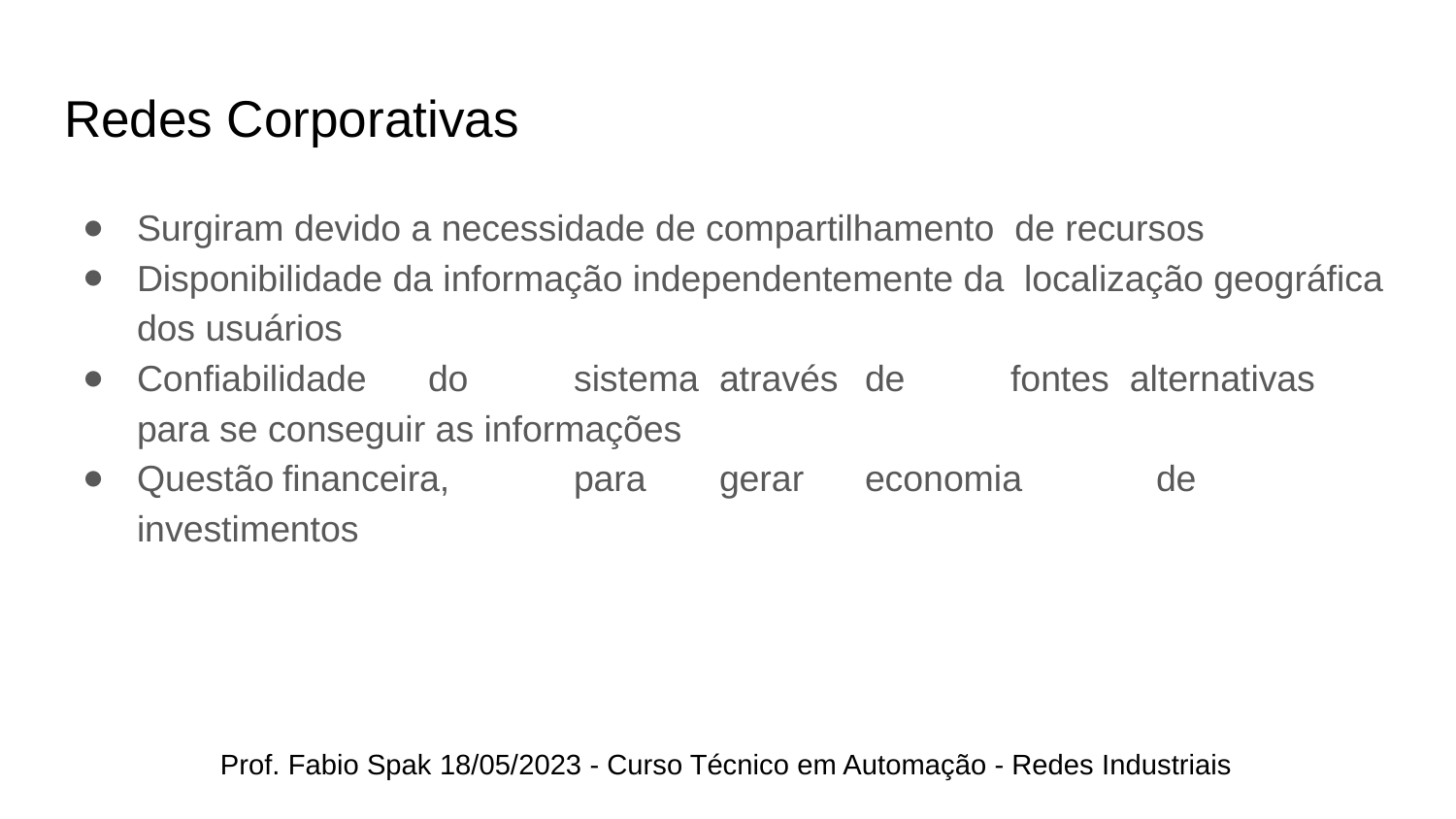

# Redes Corporativas

Surgiram devido a necessidade de compartilhamento  de recursos
Disponibilidade da informação independentemente da  localização geográfica dos usuários
Confiabilidade	do	sistema	através	de	fontes  alternativas para se conseguir as informações
Questão	financeira,	para	gerar	economia	de  investimentos

Prof. Fabio Spak 18/05/2023 - Curso Técnico em Automação - Redes Industriais